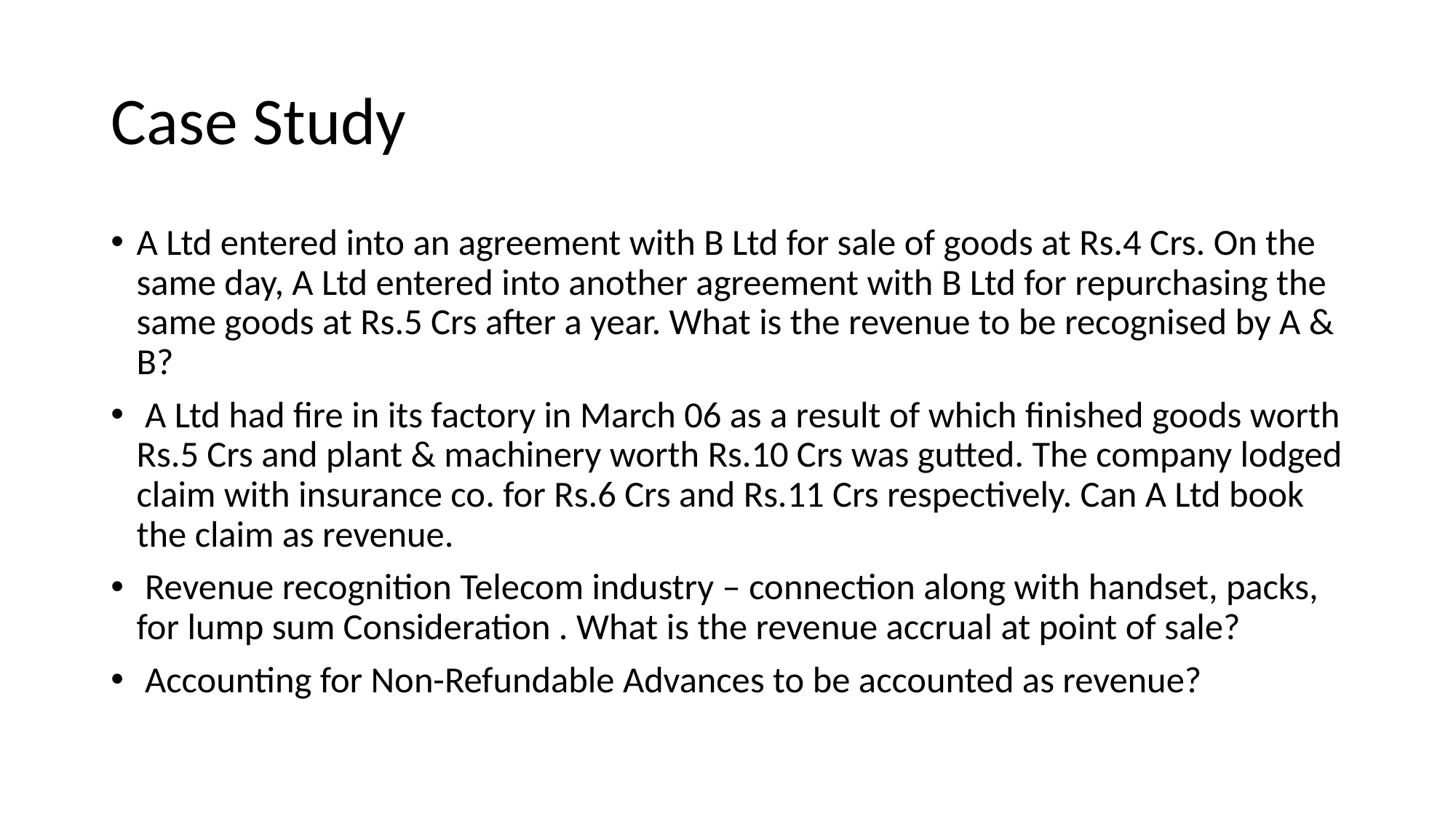

# Case Study
A Ltd entered into an agreement with B Ltd for sale of goods at Rs.4 Crs. On the same day, A Ltd entered into another agreement with B Ltd for repurchasing the same goods at Rs.5 Crs after a year. What is the revenue to be recognised by A & B?
 A Ltd had fire in its factory in March 06 as a result of which finished goods worth Rs.5 Crs and plant & machinery worth Rs.10 Crs was gutted. The company lodged claim with insurance co. for Rs.6 Crs and Rs.11 Crs respectively. Can A Ltd book the claim as revenue.
 Revenue recognition Telecom industry – connection along with handset, packs, for lump sum Consideration . What is the revenue accrual at point of sale?
 Accounting for Non-Refundable Advances to be accounted as revenue?